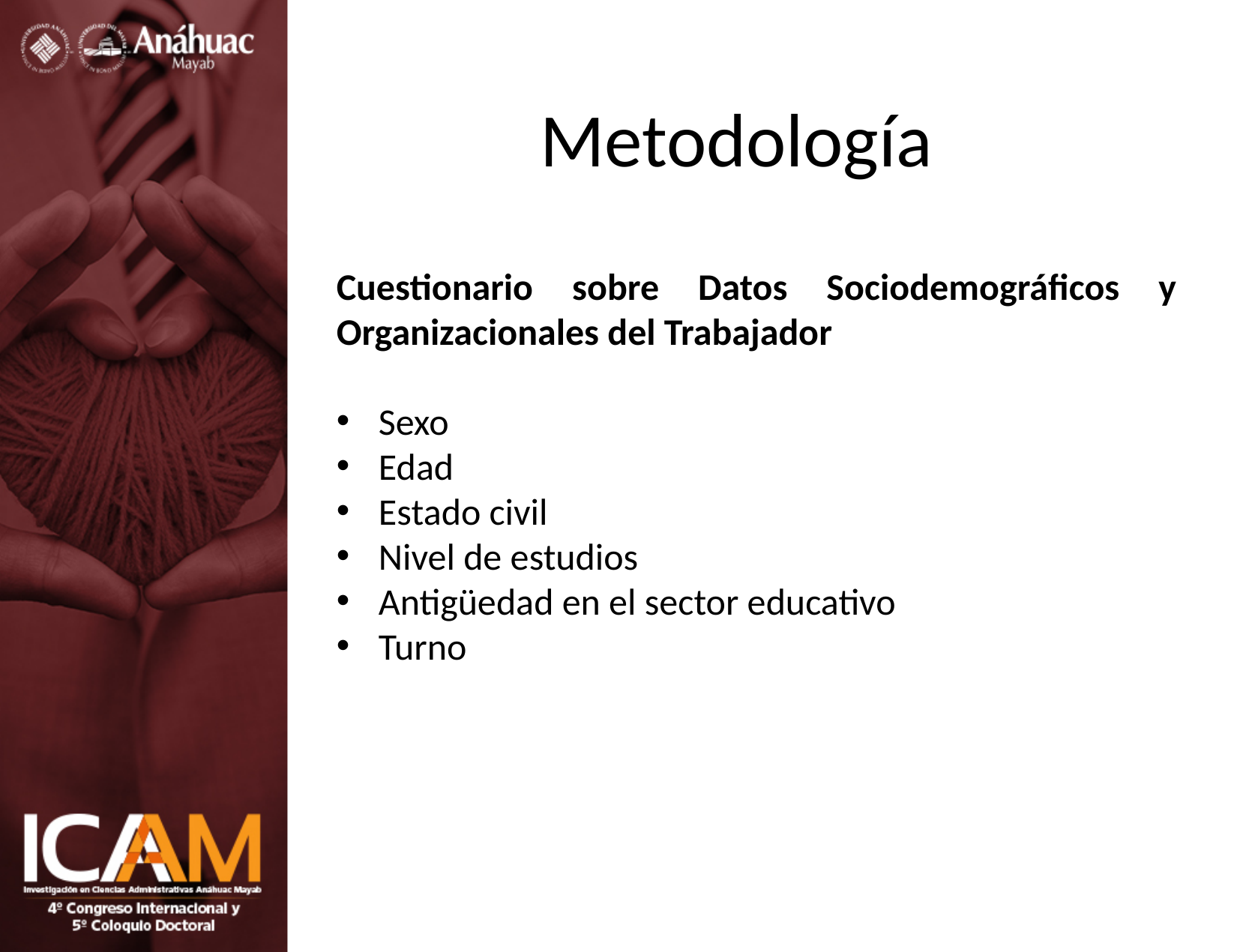

# Metodología
Cuestionario sobre Datos Sociodemográficos y Organizacionales del Trabajador

Sexo
Edad
Estado civil
Nivel de estudios
Antigüedad en el sector educativo
Turno